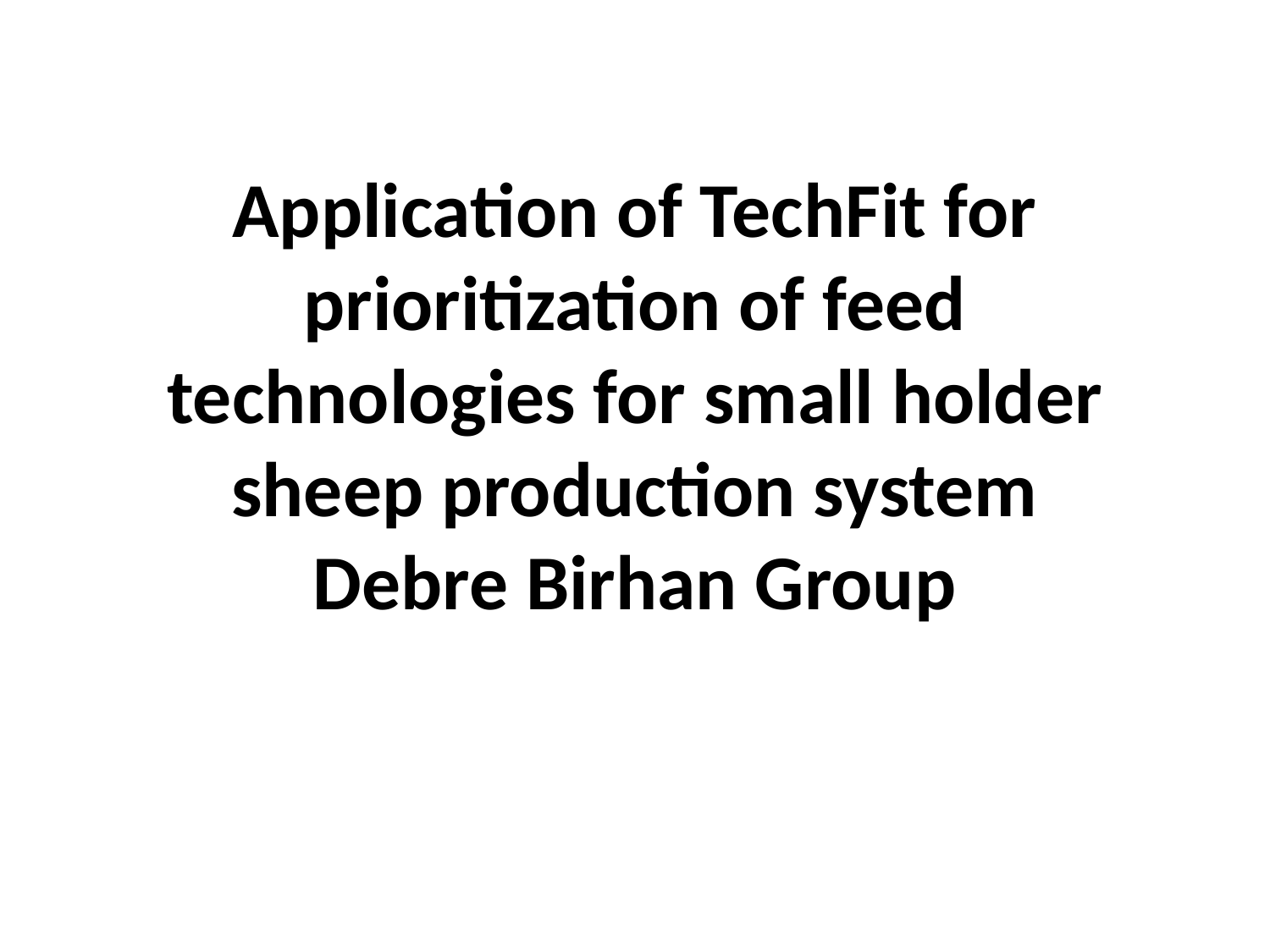

# Application of TechFit for prioritization of feed technologies for small holder sheep production system Debre Birhan Group